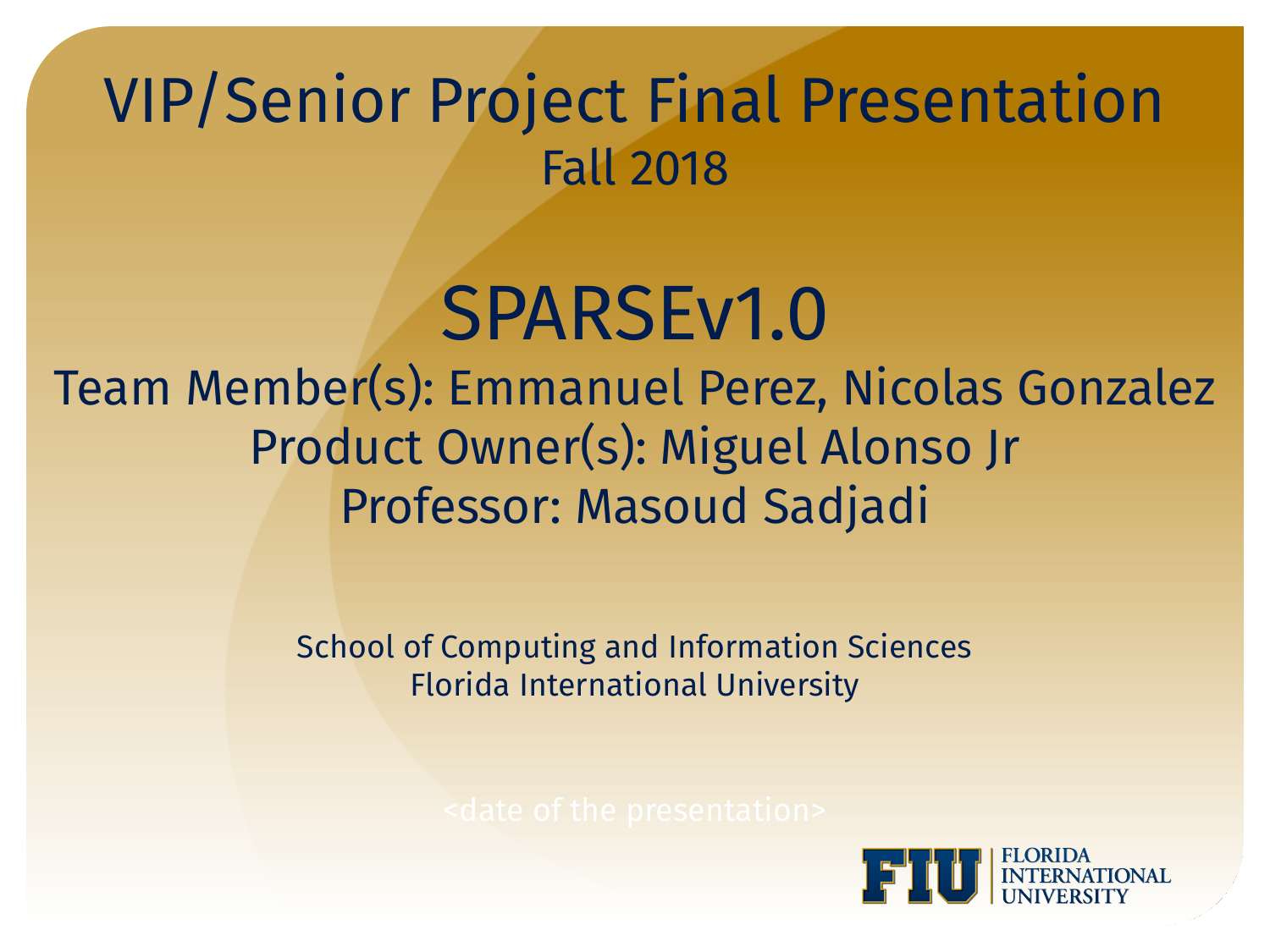

VIP/Senior Project Final Presentation
Fall 2018
# SPARSEv1.0 Team Member(s): Emmanuel Perez, Nicolas Gonzalez Product Owner(s): Miguel Alonso Jr Professor: Masoud Sadjadi School of Computing and Information Sciences Florida International University
<date of the presentation>